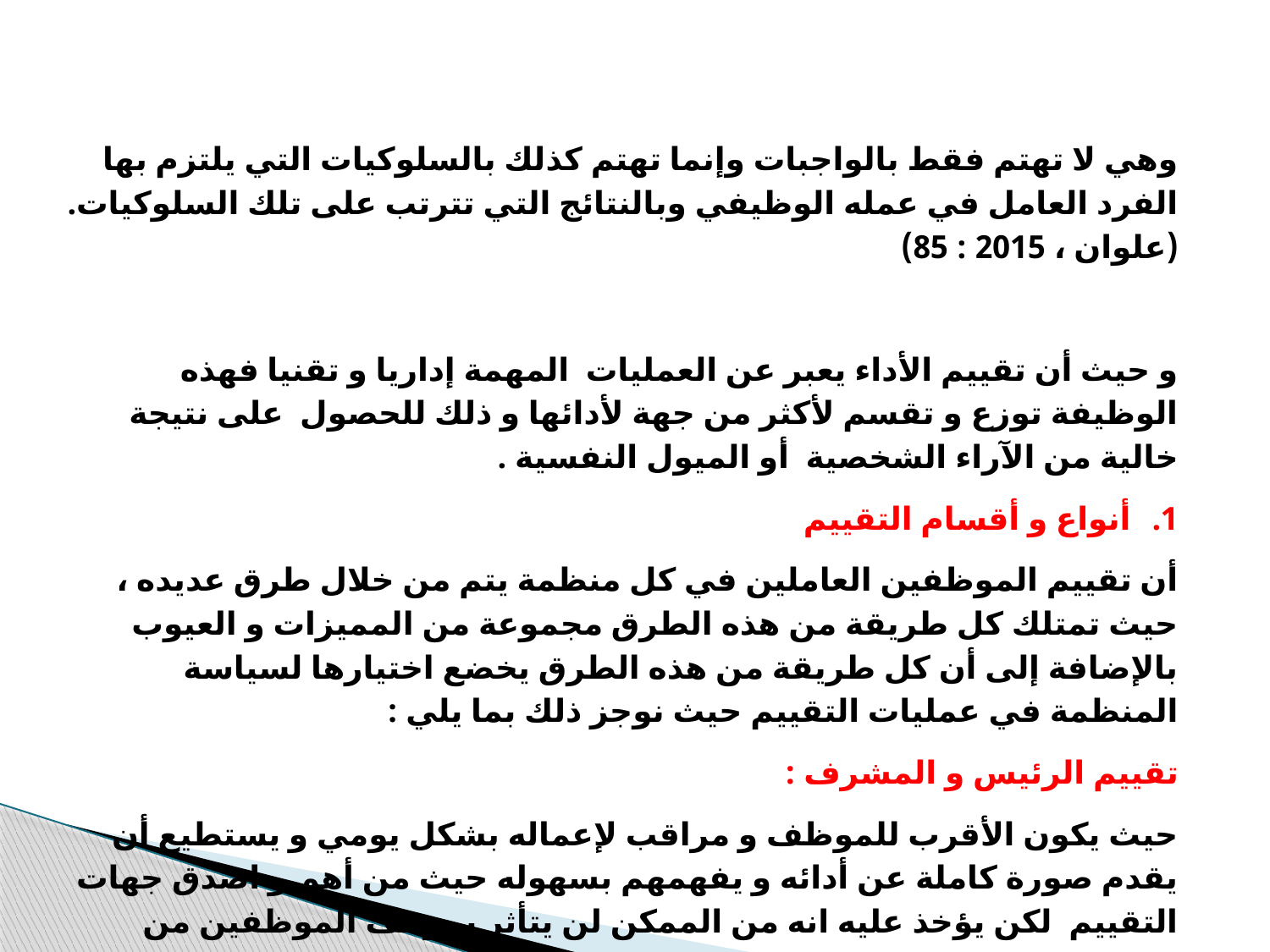

وهي لا تهتم فقط بالواجبات وإنما تهتم كذلك بالسلوكيات التي يلتزم بها الفرد العامل في عمله الوظيفي وبالنتائج التي تترتب على تلك السلوكيات.(علوان ، 2015 : 85)

و حيث أن تقييم الأداء يعبر عن العمليات  المهمة إداريا و تقنيا فهذه الوظيفة توزع و تقسم لأكثر من جهة لأدائها و ذلك للحصول  على نتيجة خالية من الآراء الشخصية  أو الميول النفسية .
أنواع و أقسام التقييم
أن تقييم الموظفين العاملين في كل منظمة يتم من خلال طرق عديده ، حيث تمتلك كل طريقة من هذه الطرق مجموعة من المميزات و العيوب بالإضافة إلى أن كل طريقة من هذه الطرق يخضع اختيارها لسياسة المنظمة في عمليات التقييم حيث نوجز ذلك بما يلي :
تقييم الرئيس و المشرف :
حيث يكون الأقرب للموظف و مراقب لإعماله بشكل يومي و يستطيع أن يقدم صورة كاملة عن أدائه و يفهمهم بسهوله حيث من أهم و اصدق جهات التقييم  لكن يؤخذ عليه انه من الممكن لن يتأثر بموقف الموظفين من مشرفيهم .